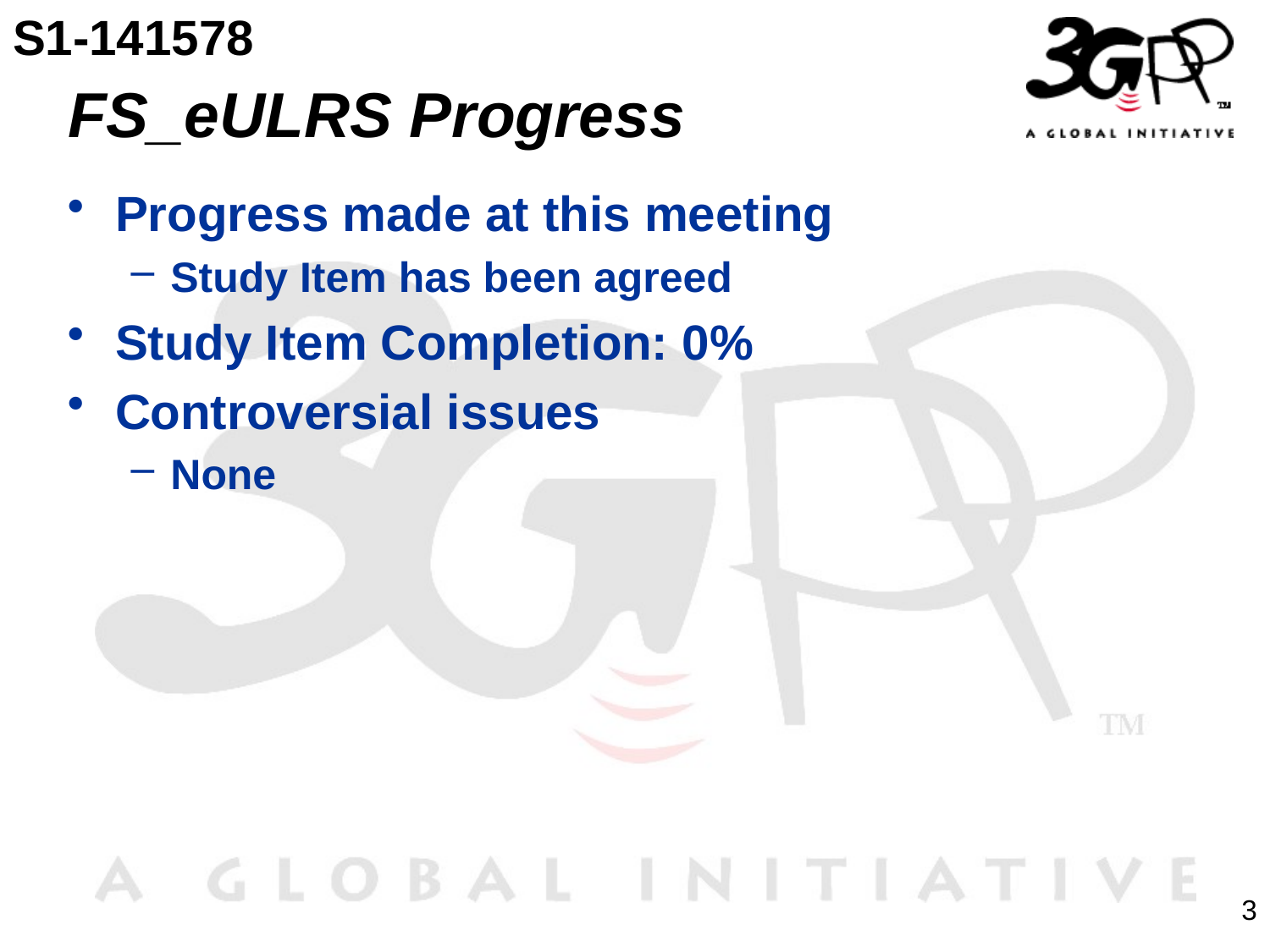

S1-141578
# FS_eULRS Progress
Progress made at this meeting
Study Item has been agreed
Study Item Completion: 0%
Controversial issues
None
3